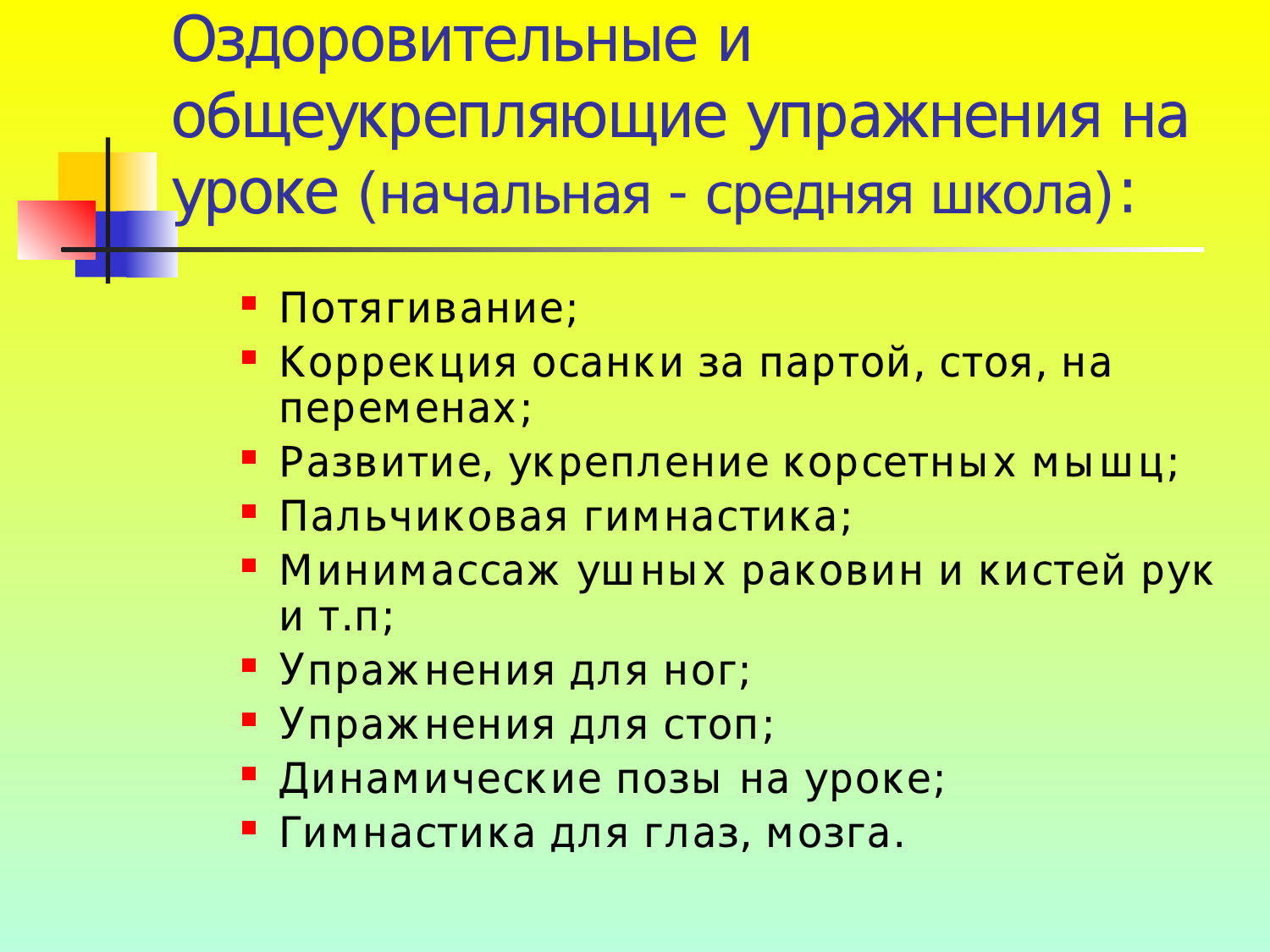

# Оздоровительные и общеукрепляющие упражнения на уроке (начальная - средняя школа):
Потягивание;
Коррекция осанки за партой, стоя, на переменах;
Развитие, укрепление корсетных мышц;
Пальчиковая гимнастика;
Минимассаж ушных раковин и кистей рук и т.п;
Упражнения для ног;
Упражнения для стоп;
Динамические позы на уроке;
Гимнастика для глаз, мозга.